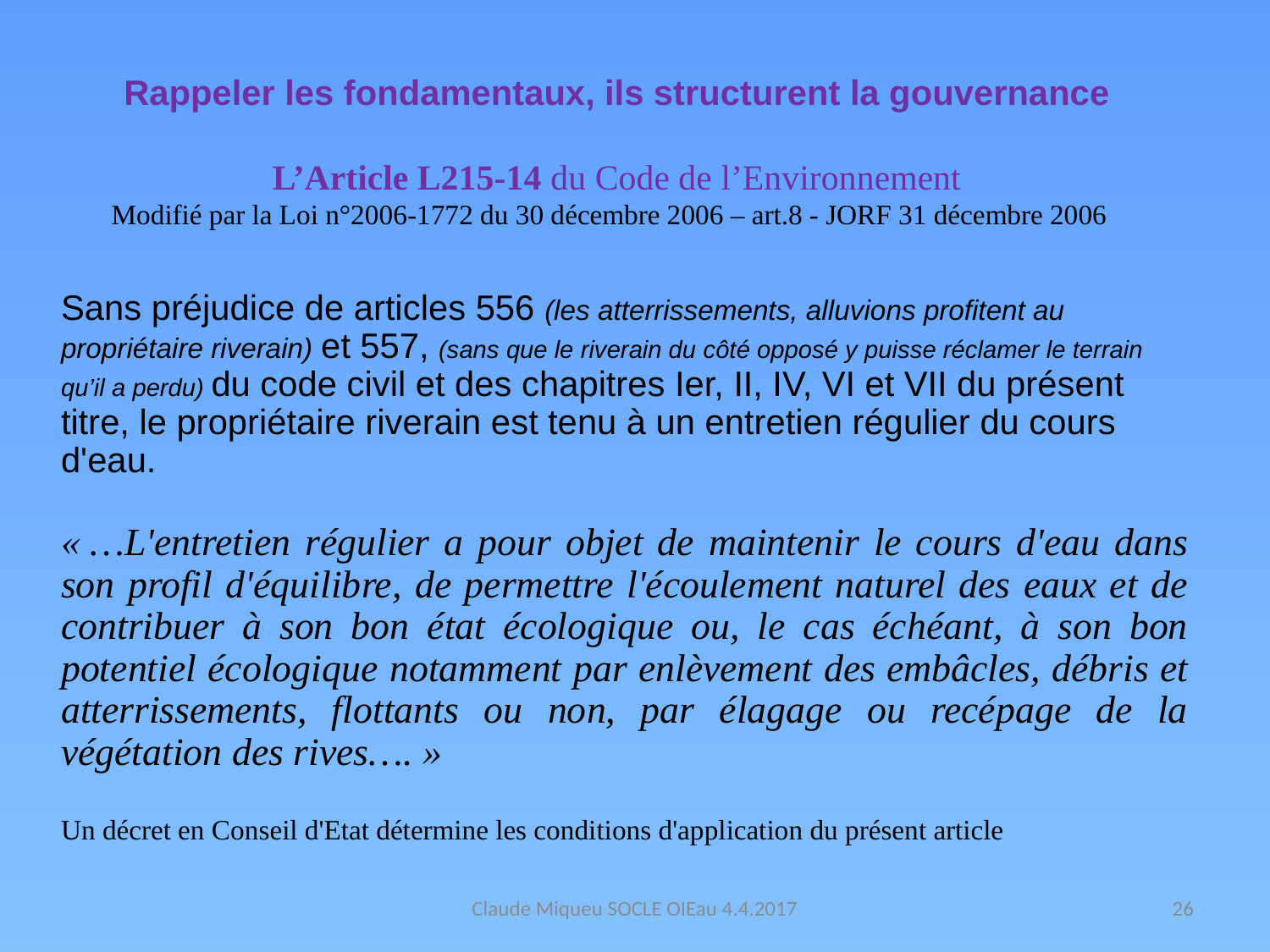

# Rappeler les fondamentaux, ils structurent la gouvernance L’Article L215-14 du Code de l’Environnement Modifié par la Loi n°2006-1772 du 30 décembre 2006 – art.8 - JORF 31 décembre 2006

Sans préjudice de articles 556 (les atterrissements, alluvions profitent au propriétaire riverain) et 557, (sans que le riverain du côté opposé y puisse réclamer le terrain qu’il a perdu) du code civil et des chapitres Ier, II, IV, VI et VII du présent titre, le propriétaire riverain est tenu à un entretien régulier du cours d'eau.

« …L'entretien régulier a pour objet de maintenir le cours d'eau dans son profil d'équilibre, de permettre l'écoulement naturel des eaux et de contribuer à son bon état écologique ou, le cas échéant, à son bon potentiel écologique notamment par enlèvement des embâcles, débris et atterrissements, flottants ou non, par élagage ou recépage de la végétation des rives…. »

Un décret en Conseil d'Etat détermine les conditions d'application du présent article
Claude Miqueu SOCLE OIEau 4.4.2017
26